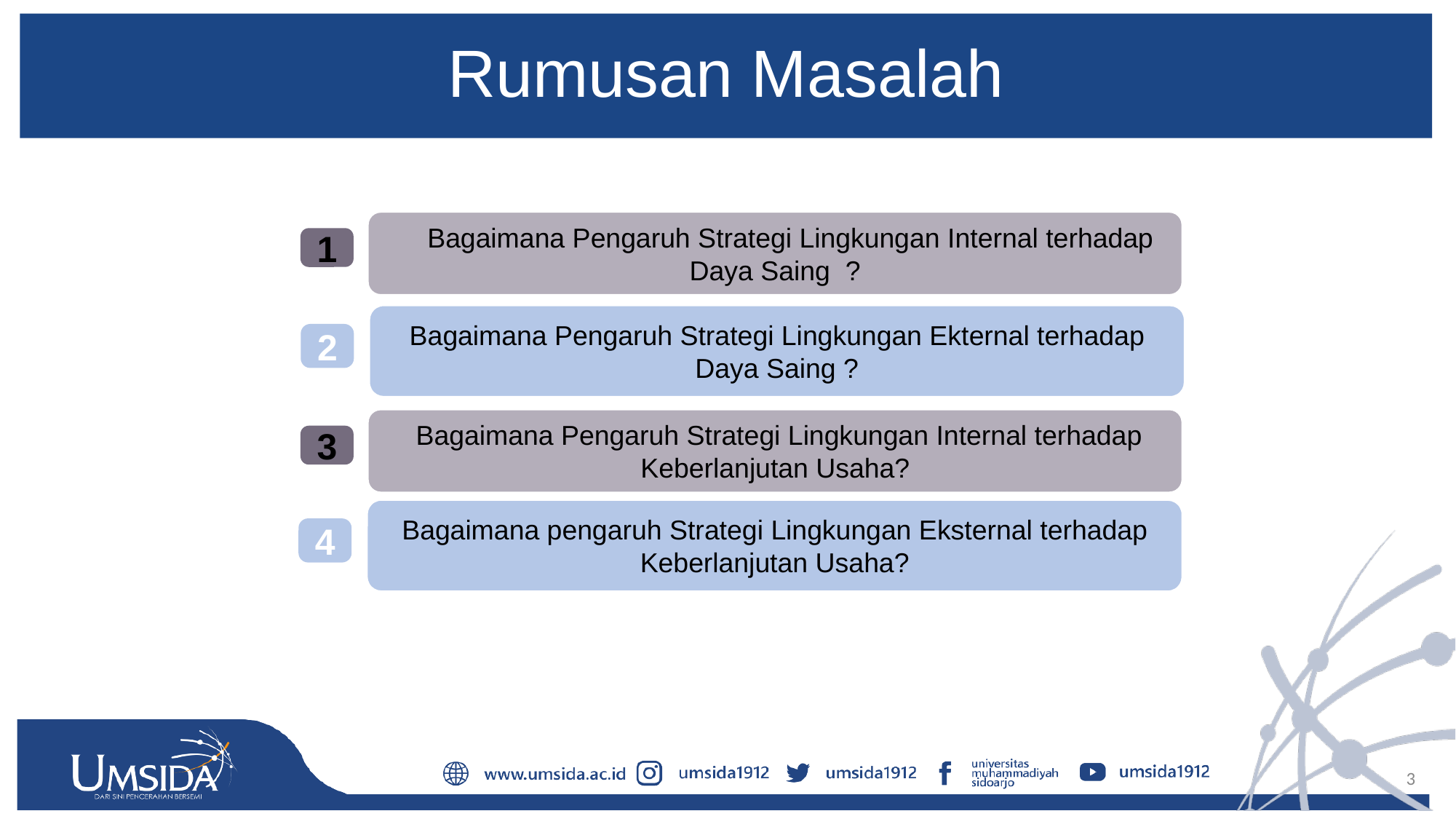

# Rumusan Masalah

    Bagaimana Pengaruh Strategi Lingkungan Internal terhadap Daya Saing  ?
1
Bagaimana Pengaruh Strategi Lingkungan Ekternal terhadap Daya Saing ?
2
 Bagaimana Pengaruh Strategi Lingkungan Internal terhadap Keberlanjutan Usaha?
3
Bagaimana pengaruh Strategi Lingkungan Eksternal terhadap Keberlanjutan Usaha?
4